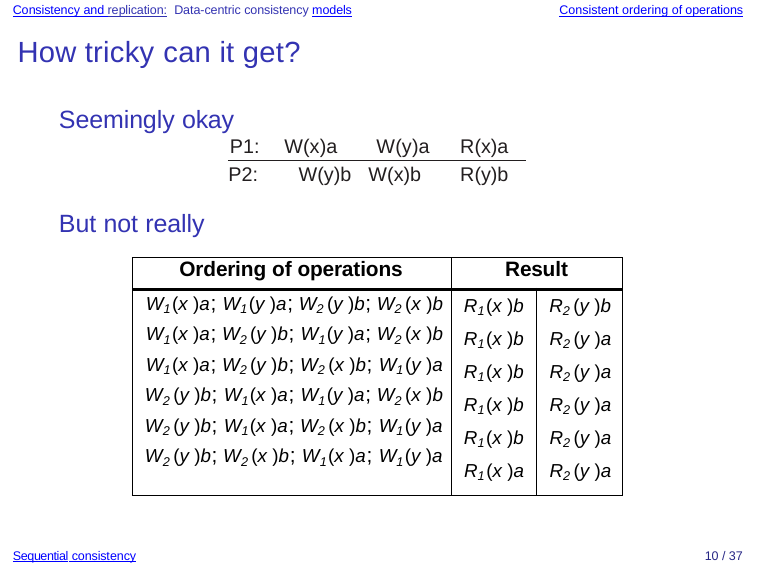

Consistency and replication: Data-centric consistency models
Consistent ordering of operations
How tricky can it get?
Seemingly okay
P1:
W(y)a
R(x)a
W(x)a
P2:
W(y)b
W(x)b
R(y)b

But not really
| Ordering of operations | Result |  |
| --- | --- | --- |
| W1(x )a; W1(y )a; W2 (y )b; W2 (x )b W1(x )a; W2 (y )b; W1(y )a; W2 (x )b W1(x )a; W2 (y )b; W2 (x )b; W1(y )a W2 (y )b; W1(x )a; W1(y )a; W2 (x )b W2 (y )b; W1(x )a; W2 (x )b; W1(y )a W2 (y )b; W2 (x )b; W1(x )a; W1(y )a | R1(x )b R1(x )b R1(x )b R1(x )b R1(x )b R1(x )a | R2 (y )b R2 (y )a R2 (y )a R2 (y )a R2 (y )a R2 (y )a |
Sequential consistency
10 / 37